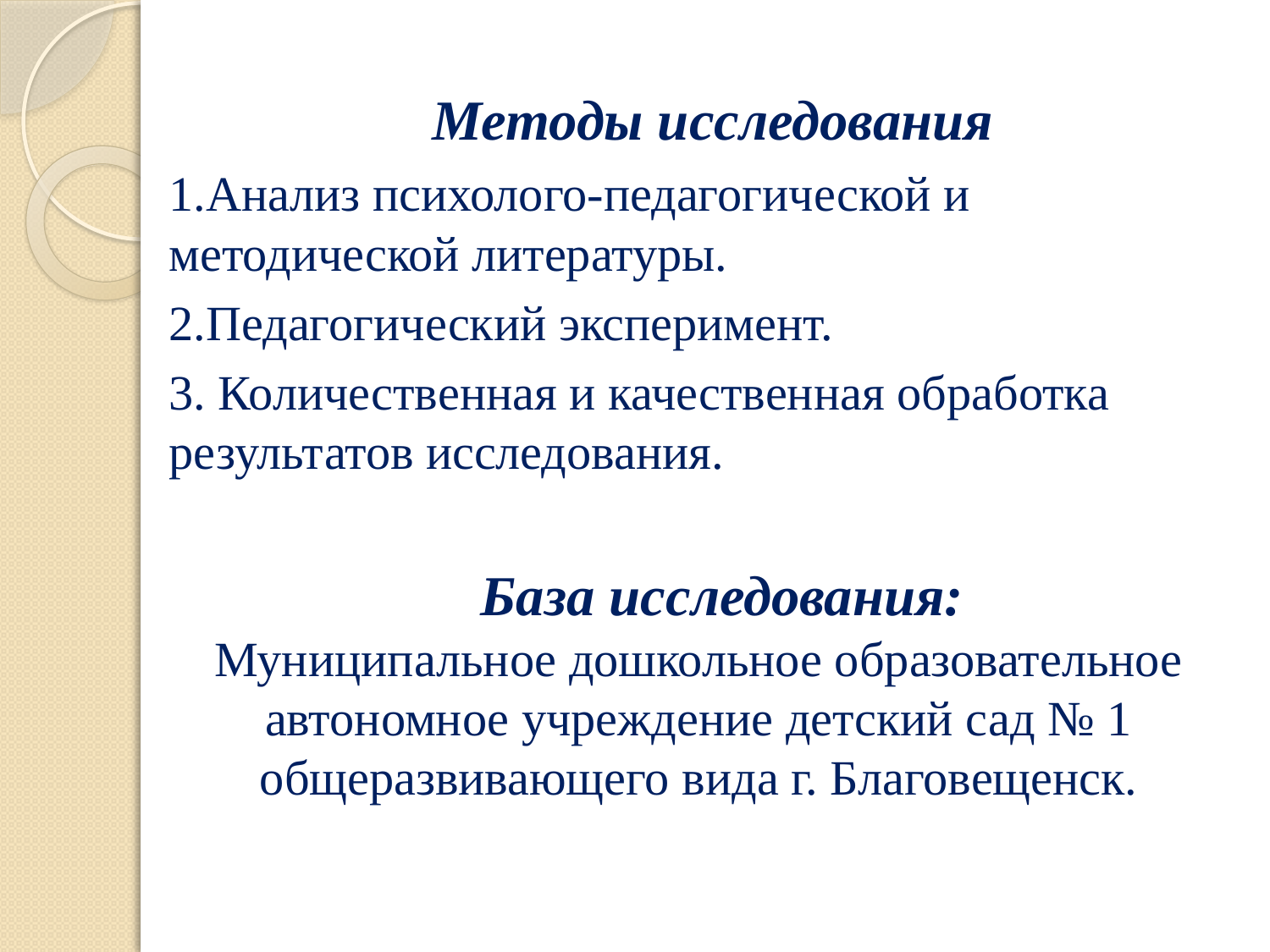

# Методы исследования
1.Анализ психолого-педагогической и методической литературы.
2.Педагогический эксперимент.
3. Количественная и качественная обработка результатов исследования.

     База исследования:
Муниципальное дошкольное образовательное автономное учреждение детский сад № 1 общеразвивающего вида г. Благовещенск.